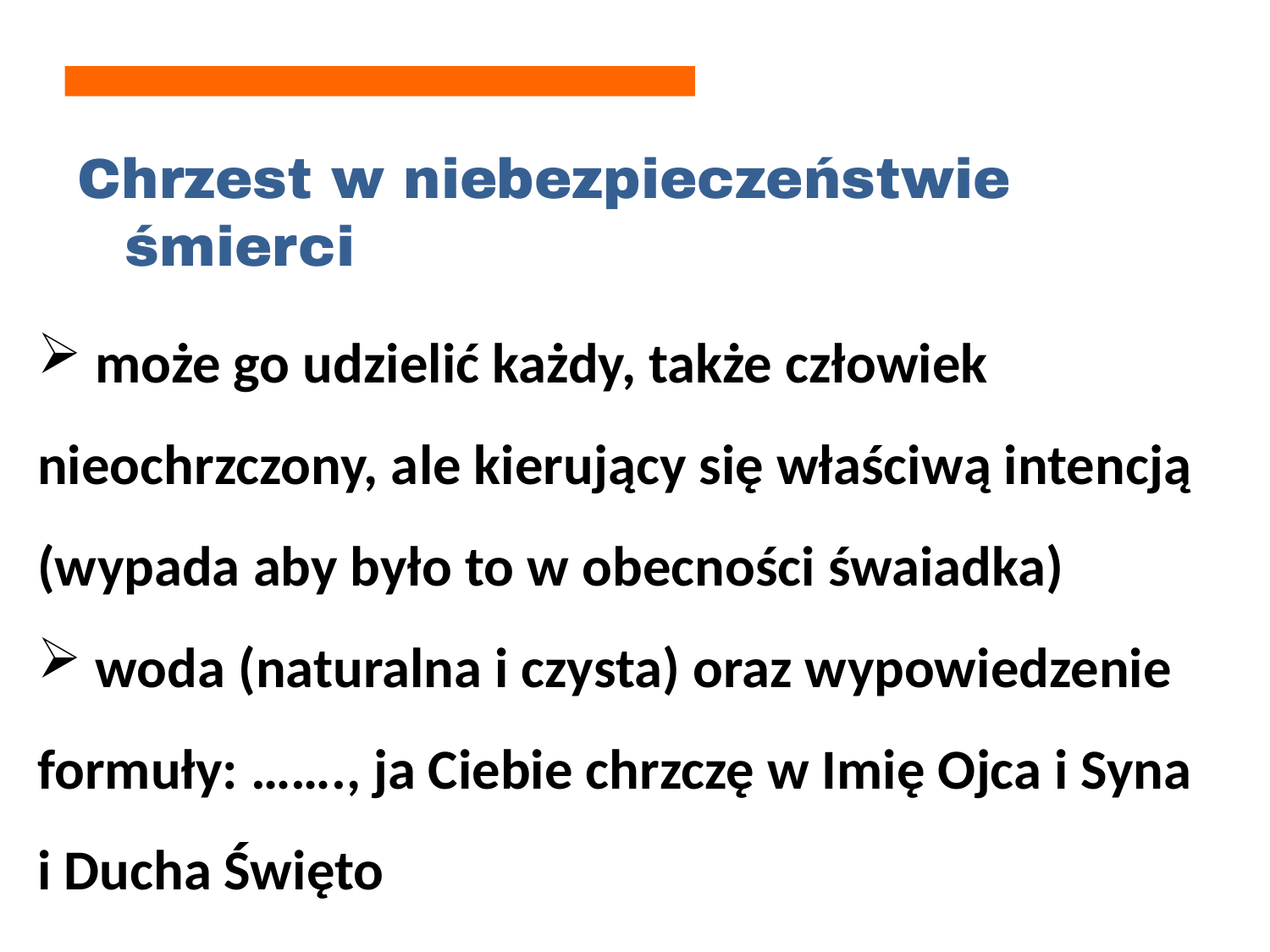

Chrzest w niebezpieczeństwie śmierci
 może go udzielić każdy, także człowiek nieochrzczony, ale kierujący się właściwą intencją
(wypada aby było to w obecności śwaiadka)
 woda (naturalna i czysta) oraz wypowiedzenie formuły: ……., ja Ciebie chrzczę w Imię Ojca i Syna i Ducha Święto